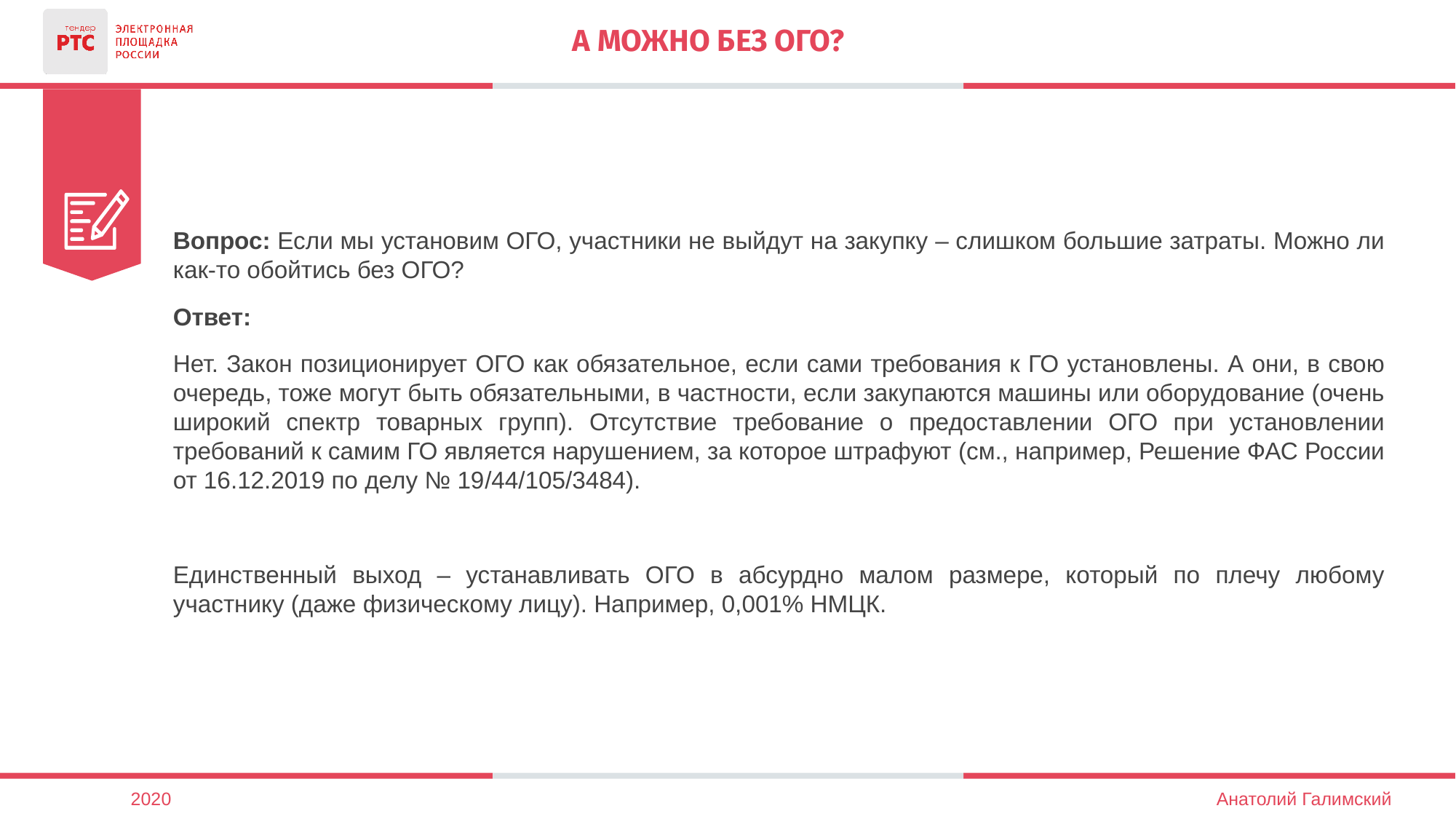

# А можно без ого?

Вопрос: Если мы установим ОГО, участники не выйдут на закупку – слишком большие затраты. Можно ли как-то обойтись без ОГО?
Ответ:
Нет. Закон позиционирует ОГО как обязательное, если сами требования к ГО установлены. А они, в свою очередь, тоже могут быть обязательными, в частности, если закупаются машины или оборудование (очень широкий спектр товарных групп). Отсутствие требование о предоставлении ОГО при установлении требований к самим ГО является нарушением, за которое штрафуют (см., например, Решение ФАС России от 16.12.2019 по делу № 19/44/105/3484).

Единственный выход – устанавливать ОГО в абсурдно малом размере, который по плечу любому участнику (даже физическому лицу). Например, 0,001% НМЦК.
2020
Анатолий Галимский